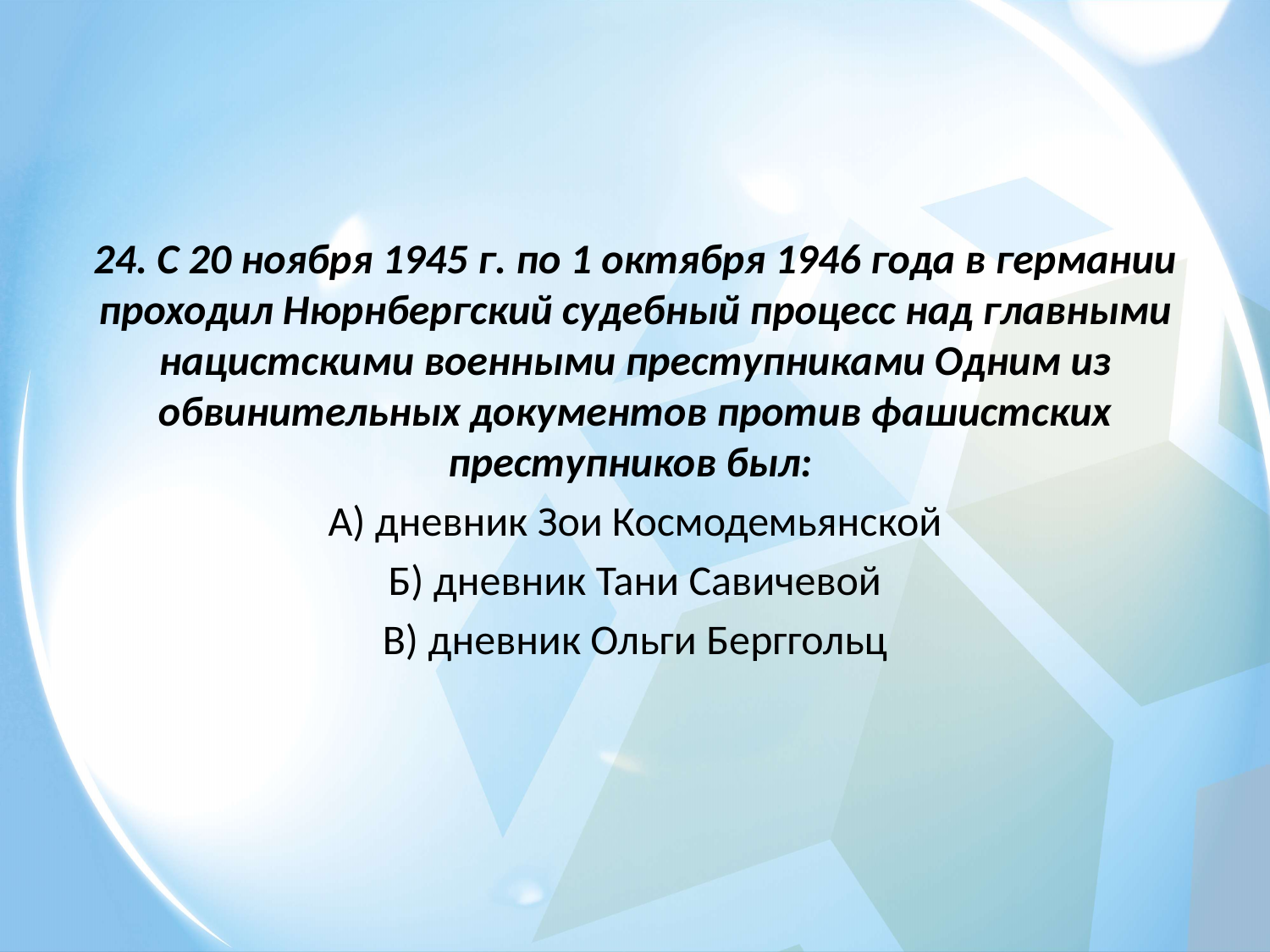

24. С 20 ноября 1945 г. по 1 октября 1946 года в германии проходил Нюрнбергский судебный процесс над главными нацистскими военными преступниками Одним из обвинительных документов против фашистских преступников был:
А) дневник Зои Космодемьянской
Б) дневник Тани Савичевой
В) дневник Ольги Берггольц